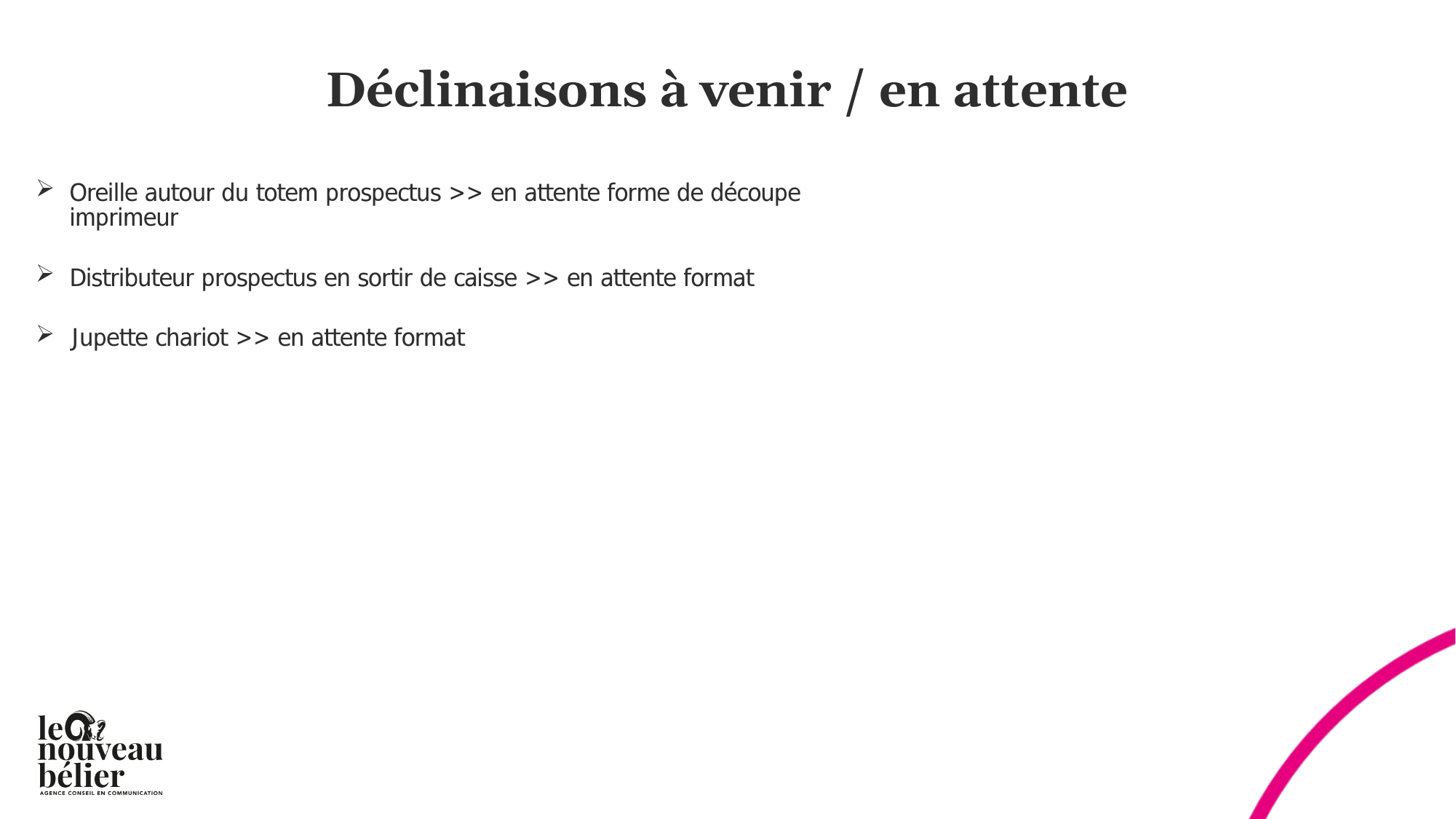

# Déclinaisons à venir / en attente
Oreille autour du totem prospectus >> en attente forme de découpe  imprimeur

Distributeur prospectus en sortir de caisse >> en attente format

Jupette chariot >> en attente format